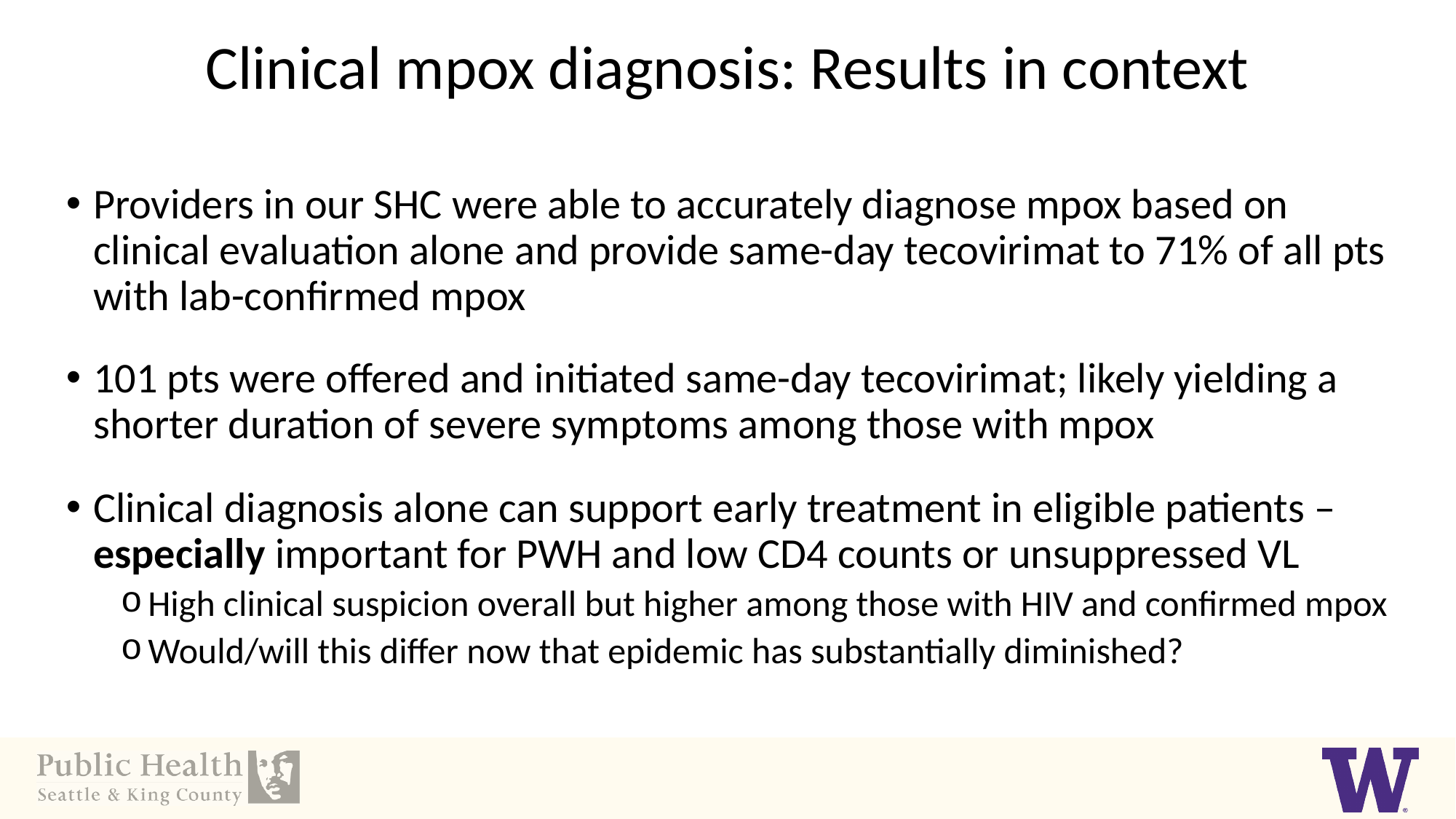

# Clinical mpox diagnosis: Results in context
Providers in our SHC were able to accurately diagnose mpox based on clinical evaluation alone and provide same-day tecovirimat to 71% of all pts with lab-confirmed mpox
101 pts were offered and initiated same-day tecovirimat; likely yielding a shorter duration of severe symptoms among those with mpox
Clinical diagnosis alone can support early treatment in eligible patients – especially important for PWH and low CD4 counts or unsuppressed VL
High clinical suspicion overall but higher among those with HIV and confirmed mpox
Would/will this differ now that epidemic has substantially diminished?